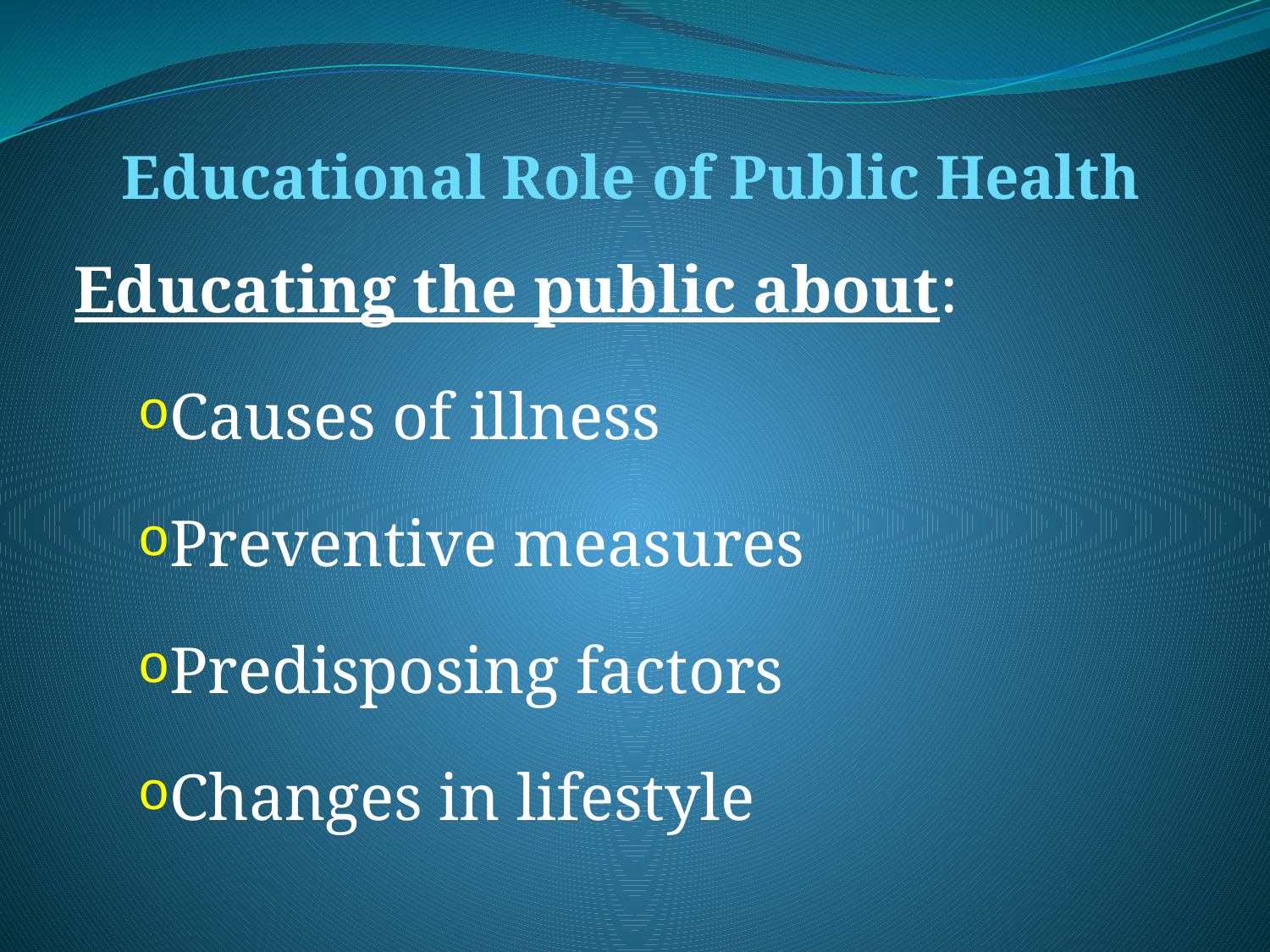

# Educational Role of Public Health
Educating the public about:
Causes of illness
Preventive measures
Predisposing factors
Changes in lifestyle